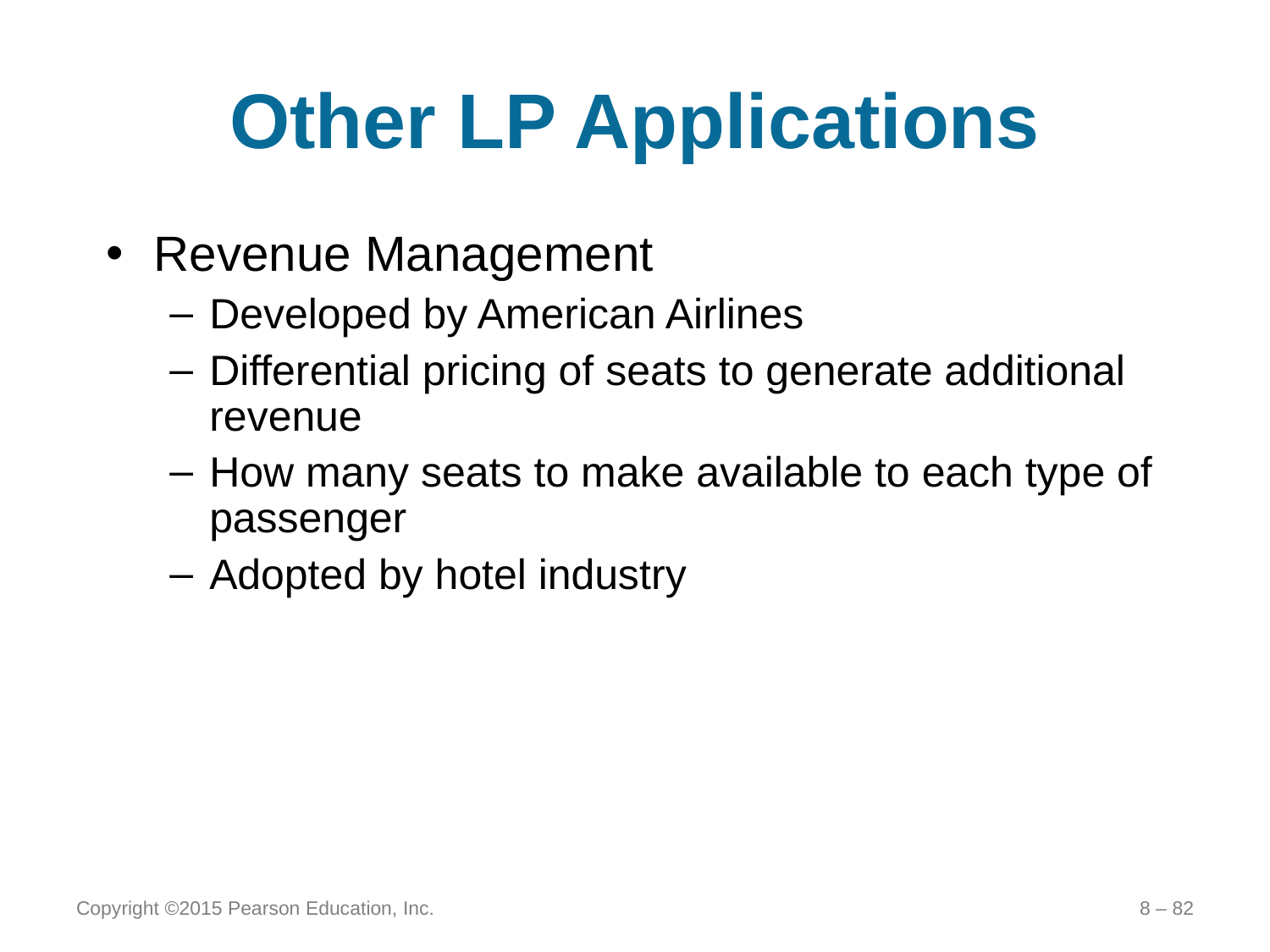

# Other LP Applications
Revenue Management
Developed by American Airlines
Differential pricing of seats to generate additional revenue
How many seats to make available to each type of passenger
Adopted by hotel industry
Copyright ©2015 Pearson Education, Inc.
8 – 82